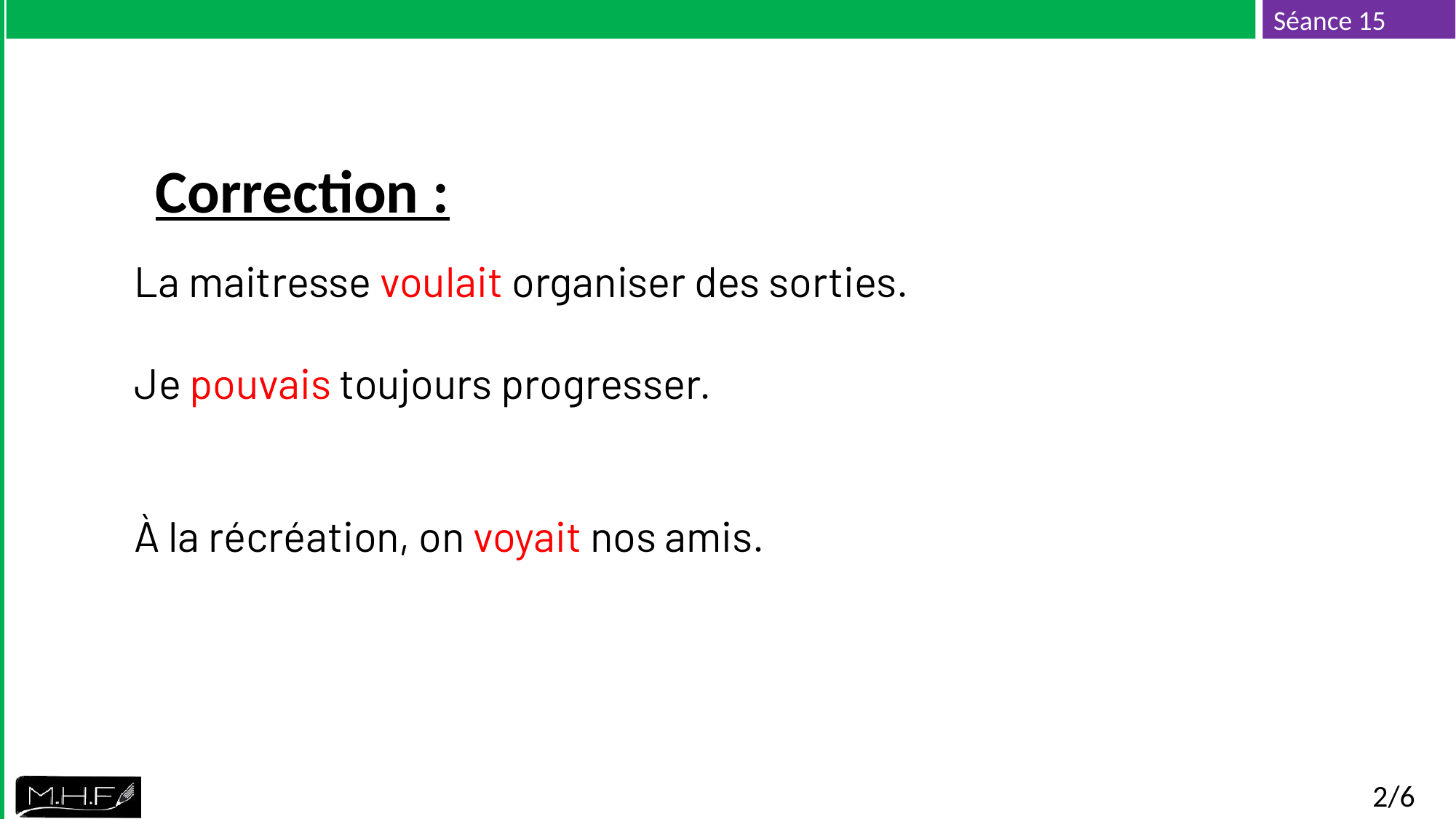

Correction :
La maitresse voulait organiser des sorties.

Je pouvais toujours progresser.

À la récréation, on voyait nos amis.

2/6